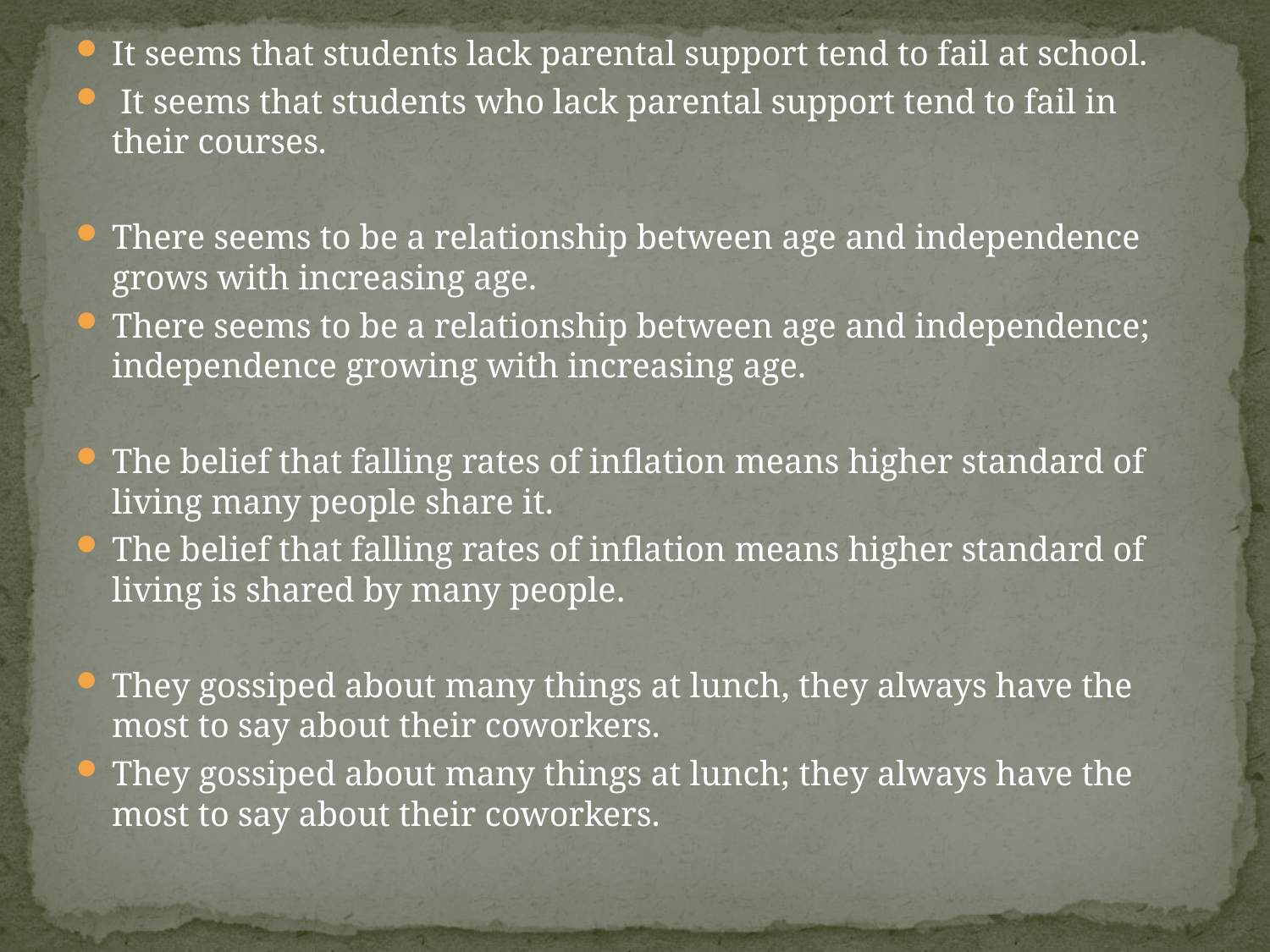

#
It seems that students lack parental support tend to fail at school.
 It seems that students who lack parental support tend to fail in their courses.

There seems to be a relationship between age and independence grows with increasing age.
There seems to be a relationship between age and independence; independence growing with increasing age.

The belief that falling rates of inflation means higher standard of living many people share it.
The belief that falling rates of inflation means higher standard of living is shared by many people.

They gossiped about many things at lunch, they always have the most to say about their coworkers.
They gossiped about many things at lunch; they always have the most to say about their coworkers.